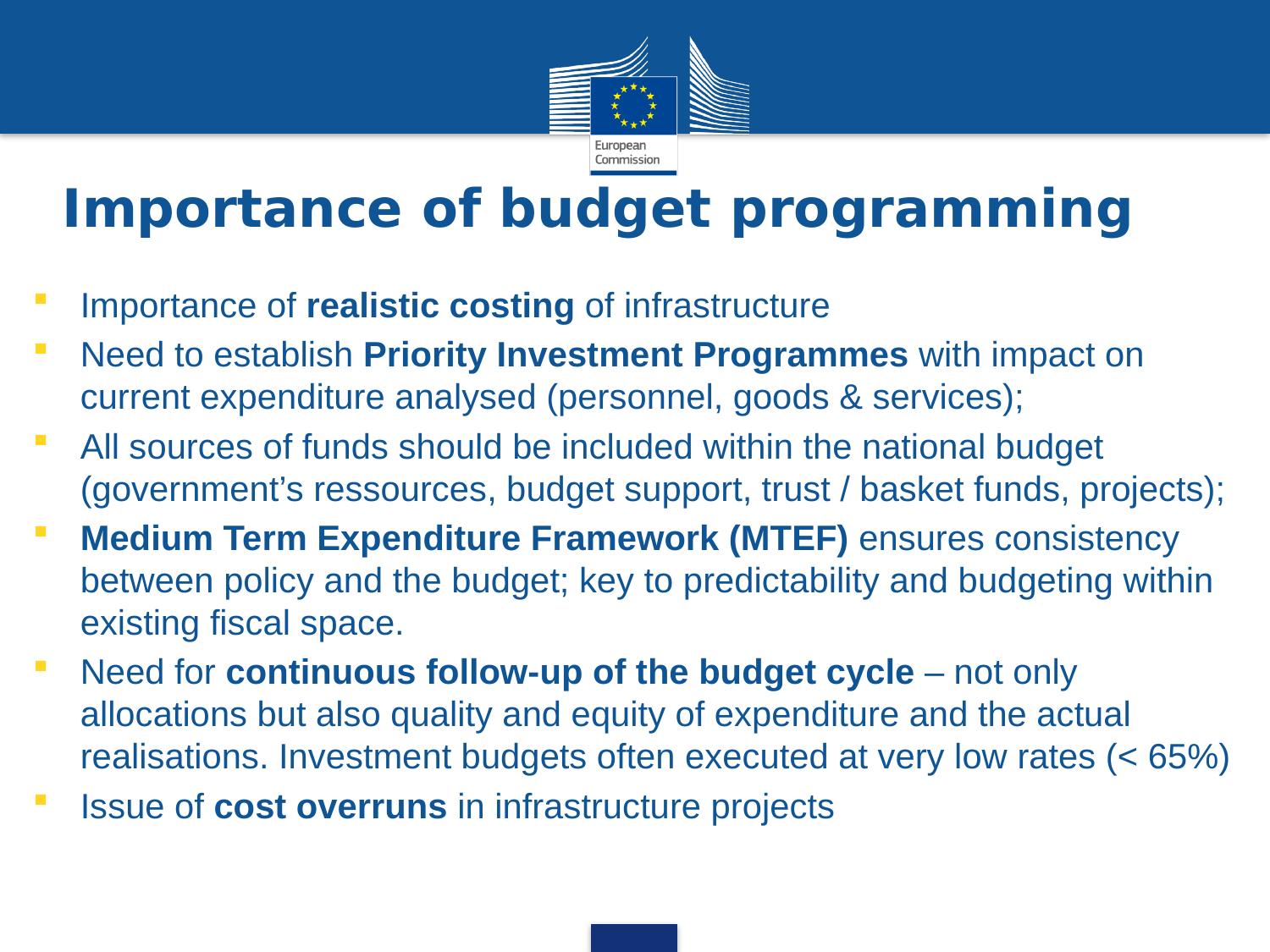

# Importance of budget programming
Importance of realistic costing of infrastructure
Need to establish Priority Investment Programmes with impact on current expenditure analysed (personnel, goods & services);
All sources of funds should be included within the national budget (government’s ressources, budget support, trust / basket funds, projects);
Medium Term Expenditure Framework (MTEF) ensures consistency between policy and the budget; key to predictability and budgeting within existing fiscal space.
Need for continuous follow-up of the budget cycle – not only allocations but also quality and equity of expenditure and the actual realisations. Investment budgets often executed at very low rates (< 65%)
Issue of cost overruns in infrastructure projects